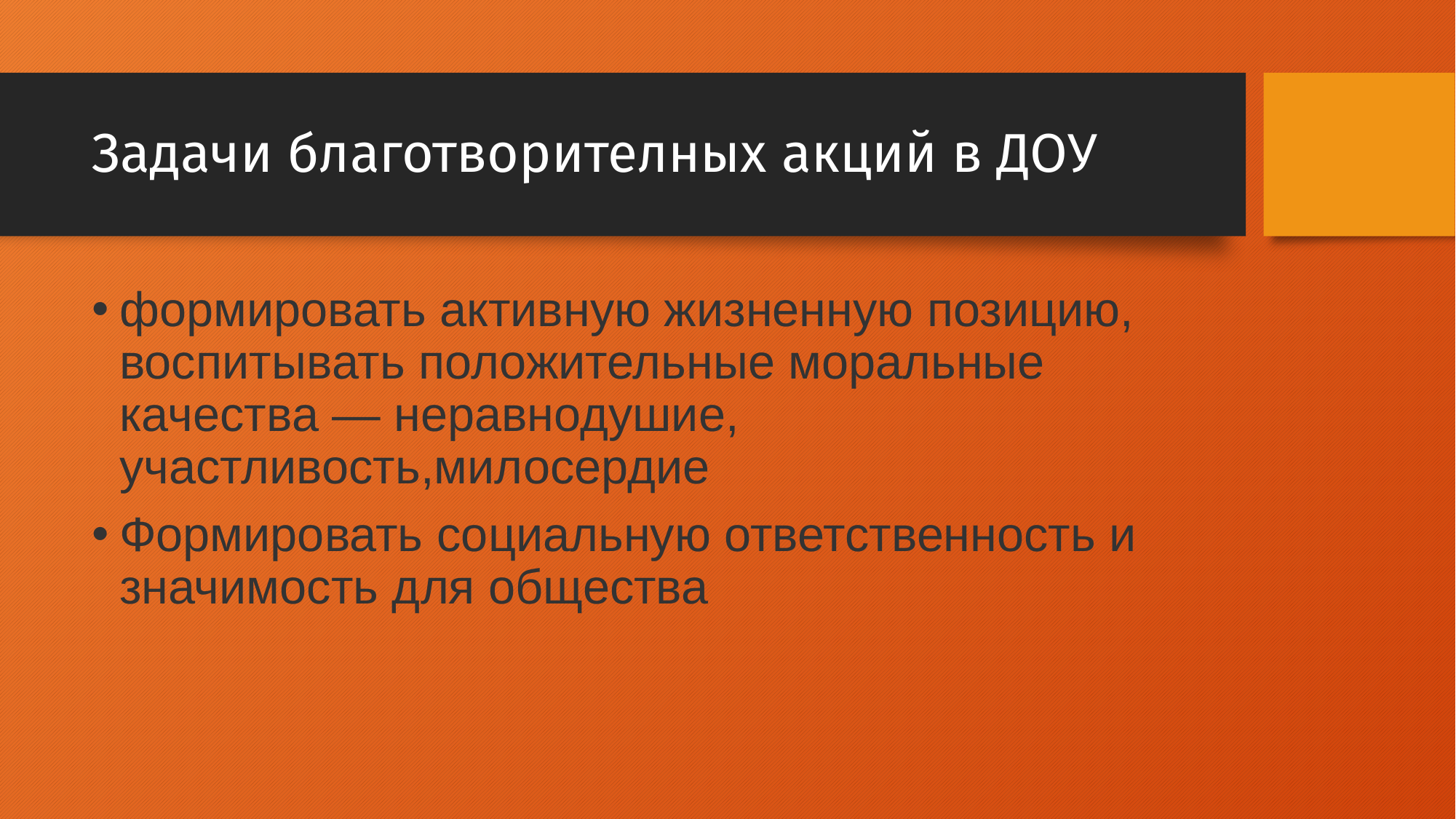

# Задачи благотворителных акций в ДОУ
формировать активную жизненную позицию, воспитывать положительные моральные качества — неравнодушие, участливость,милосердие
Формировать социальную ответственность и значимость для общества